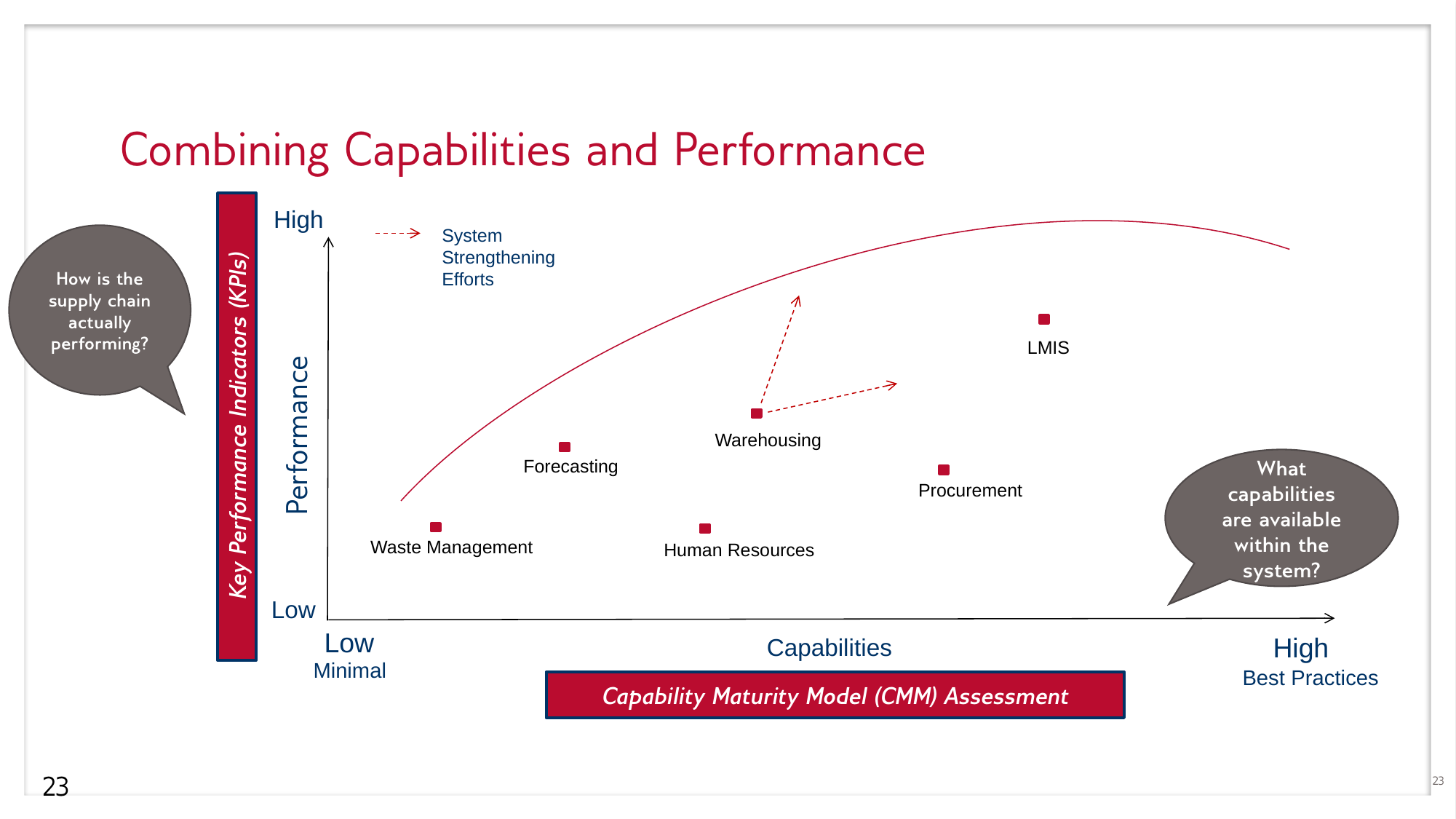

# Combining Capabilities and Performance
High
System Strengthening Efforts
How is the supply chain actually performing?
Performance

LMIS
Key Performance Indicators (KPIs)

Warehousing

Forecasting
What capabilities are available within the system?

Procurement

Waste Management
Human Resources
Low
Low
Minimal
High
Best Practices
Capabilities
Capability Maturity Model (CMM) Assessment
23
23